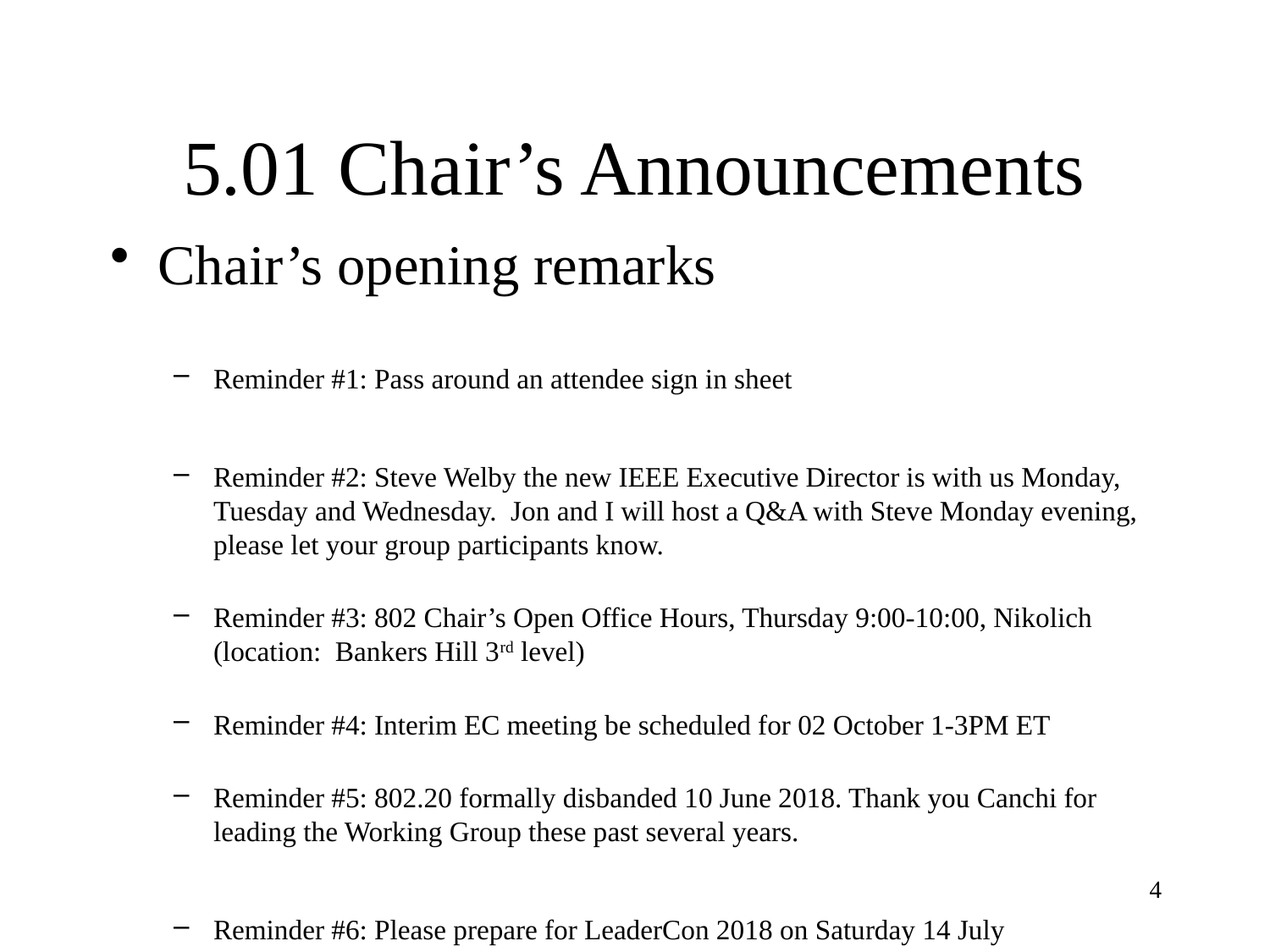

# 5.01 Chair’s Announcements
Chair’s opening remarks

Reminder #1: Pass around an attendee sign in sheet

Reminder #2: Steve Welby the new IEEE Executive Director is with us Monday, Tuesday and Wednesday.  Jon and I will host a Q&A with Steve Monday evening, please let your group participants know.
Reminder #3: 802 Chair’s Open Office Hours, Thursday 9:00-10:00, Nikolich
(location:  Bankers Hill 3rd level)
Reminder #4: Interim EC meeting be scheduled for 02 October 1-3PM ET
Reminder #5: 802.20 formally disbanded 10 June 2018. Thank you Canchi for leading the Working Group these past several years.

Reminder #6: Please prepare for LeaderCon 2018 on Saturday 14 July

4